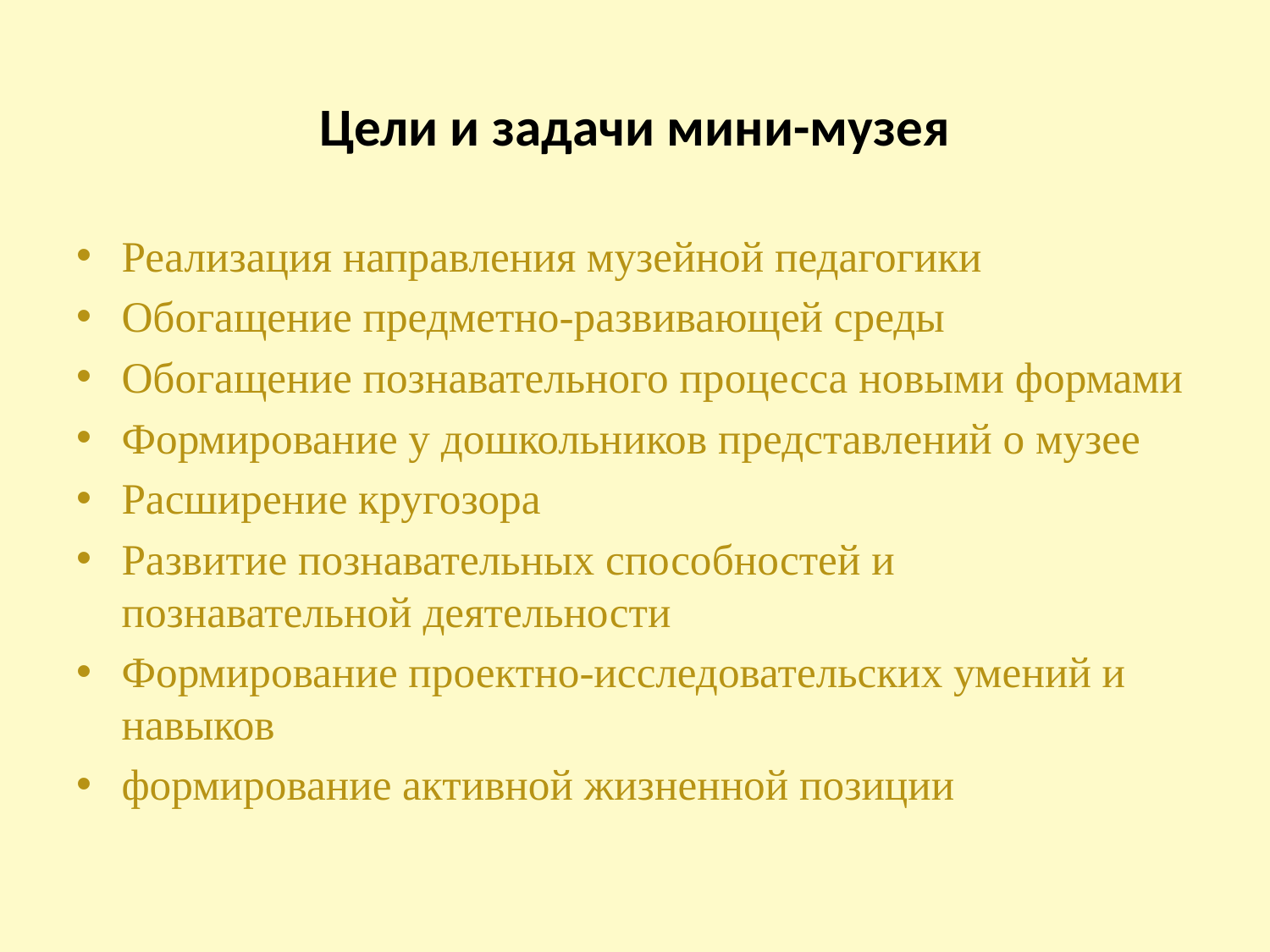

# Цели и задачи мини-музея
Реализация направления музейной педагогики
Обогащение предметно-развивающей среды
Обогащение познавательного процесса новыми формами
Формирование у дошкольников представлений о музее
Расширение кругозора
Развитие познавательных способностей и познавательной деятельности
Формирование проектно-исследовательских умений и навыков
формирование активной жизненной позиции